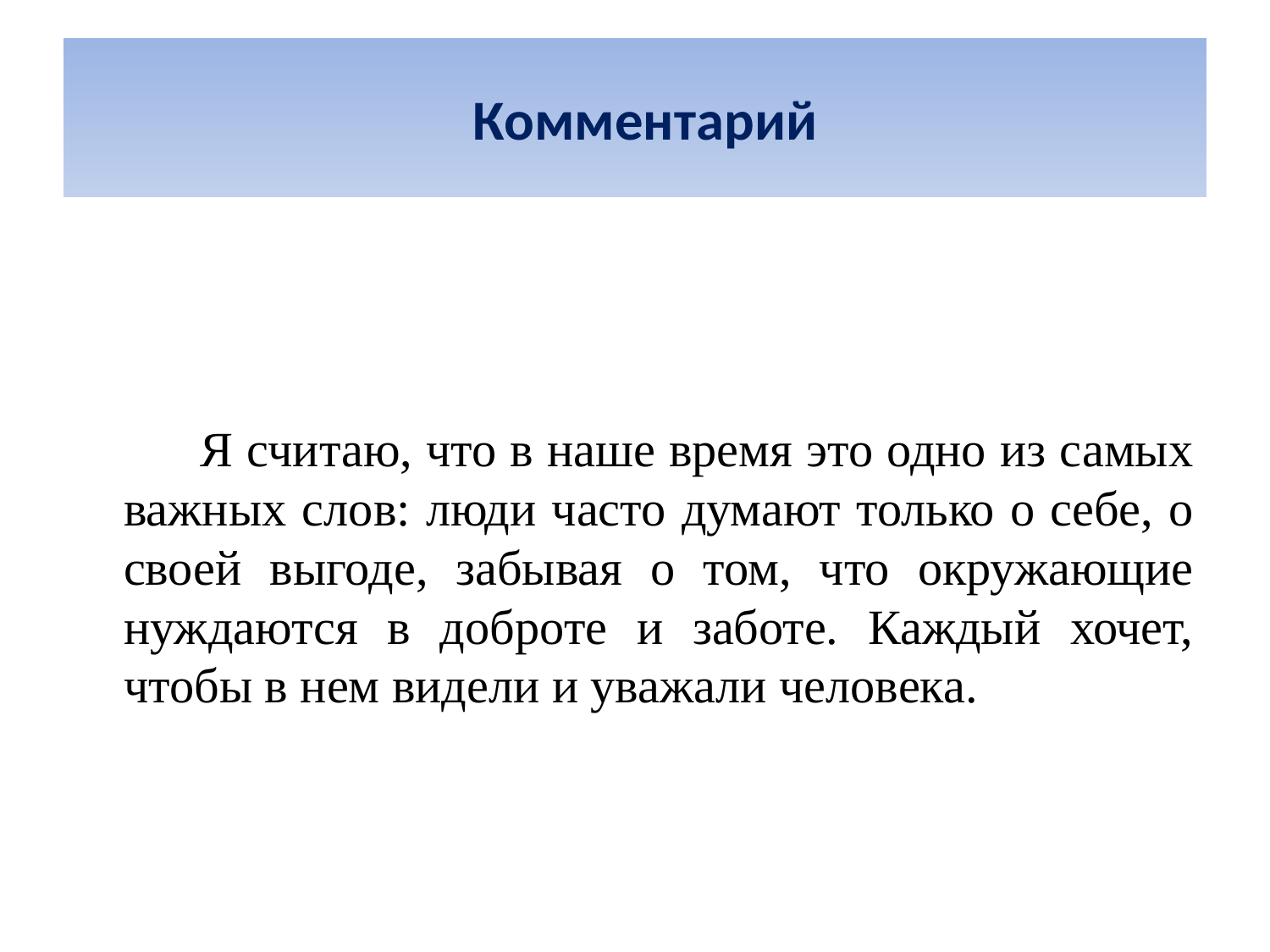

# Комментарий

         Я считаю, что в наше время это одно из самых важных слов: люди часто думают только о себе, о своей выгоде, забывая о том, что окружающие нуждаются в доброте и заботе. Каждый хочет, чтобы в нем видели и уважали человека.